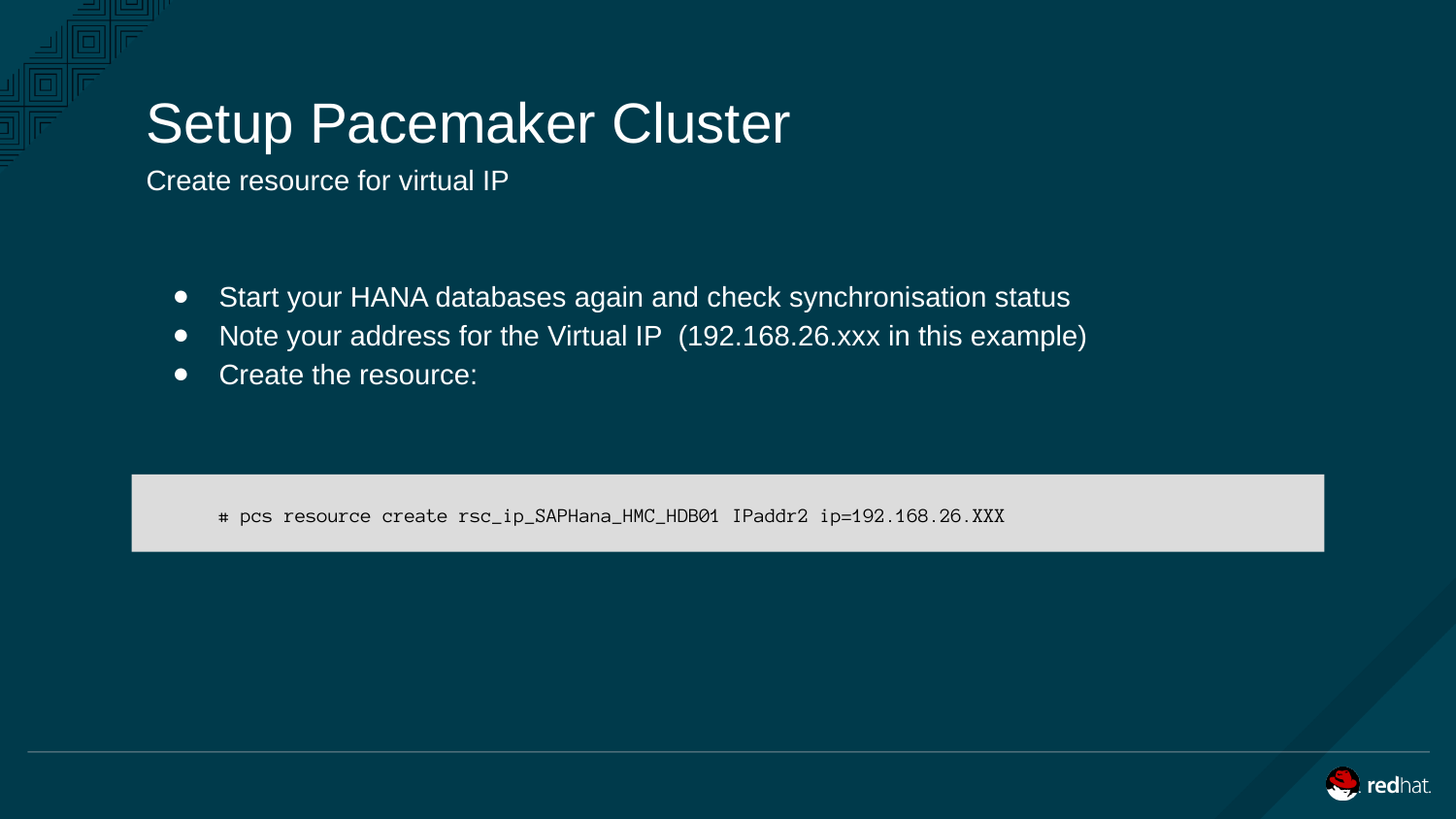

# Setup Pacemaker Cluster
Create resource for virtual IP
Start your HANA databases again and check synchronisation status
Note your address for the Virtual IP  (192.168.26.xxx in this example)
Create the resource:

# pcs resource create rsc_ip_SAPHana_HMC_HDB01 IPaddr2 ip=192.168.26.XXX